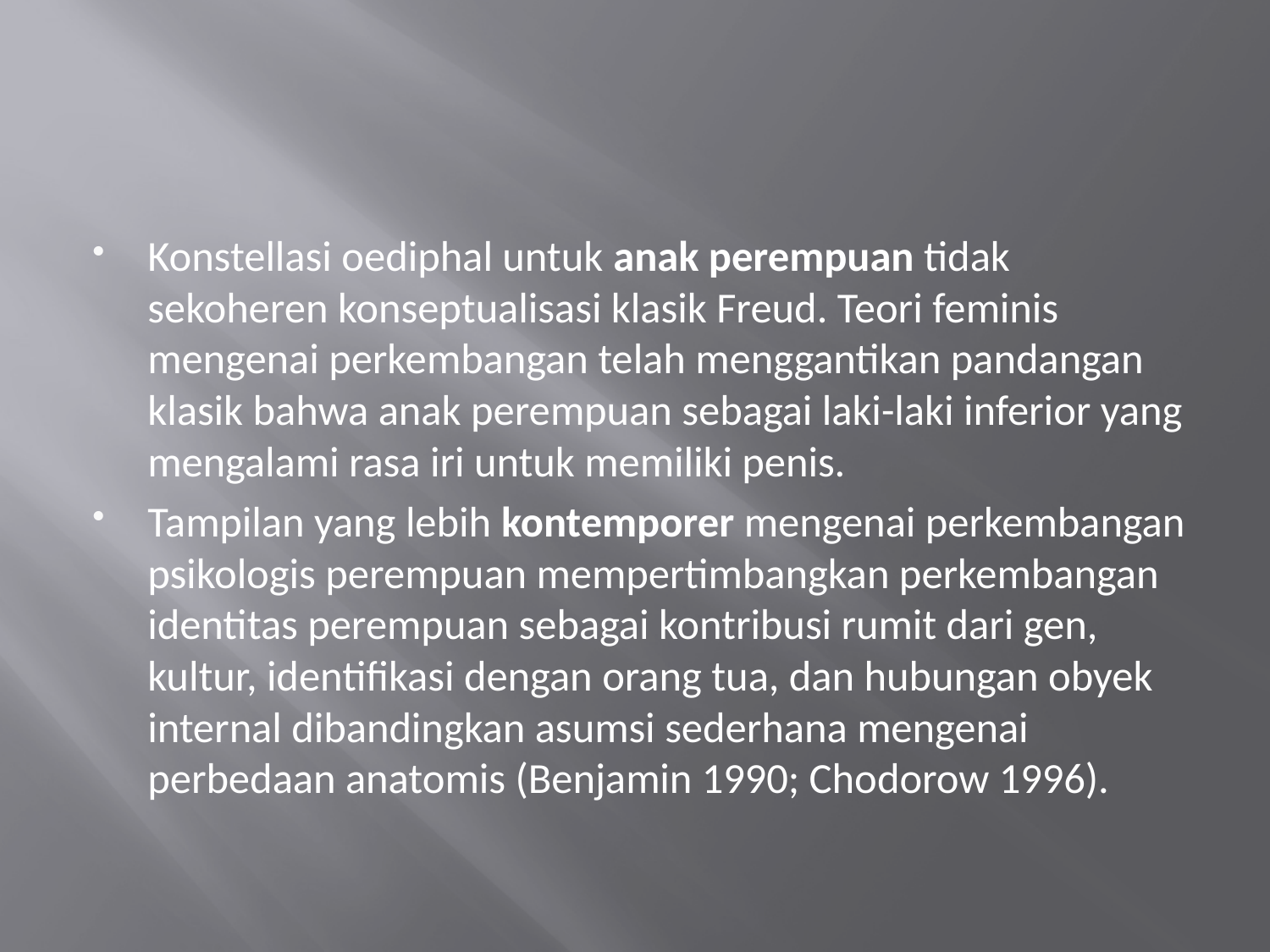

#
Konstellasi oediphal untuk anak perempuan tidak sekoheren konseptualisasi klasik Freud. Teori feminis mengenai perkembangan telah menggantikan pandangan klasik bahwa anak perempuan sebagai laki-laki inferior yang mengalami rasa iri untuk memiliki penis.
Tampilan yang lebih kontemporer mengenai perkembangan psikologis perempuan mempertimbangkan perkembangan identitas perempuan sebagai kontribusi rumit dari gen, kultur, identifikasi dengan orang tua, dan hubungan obyek internal dibandingkan asumsi sederhana mengenai perbedaan anatomis (Benjamin 1990; Chodorow 1996).